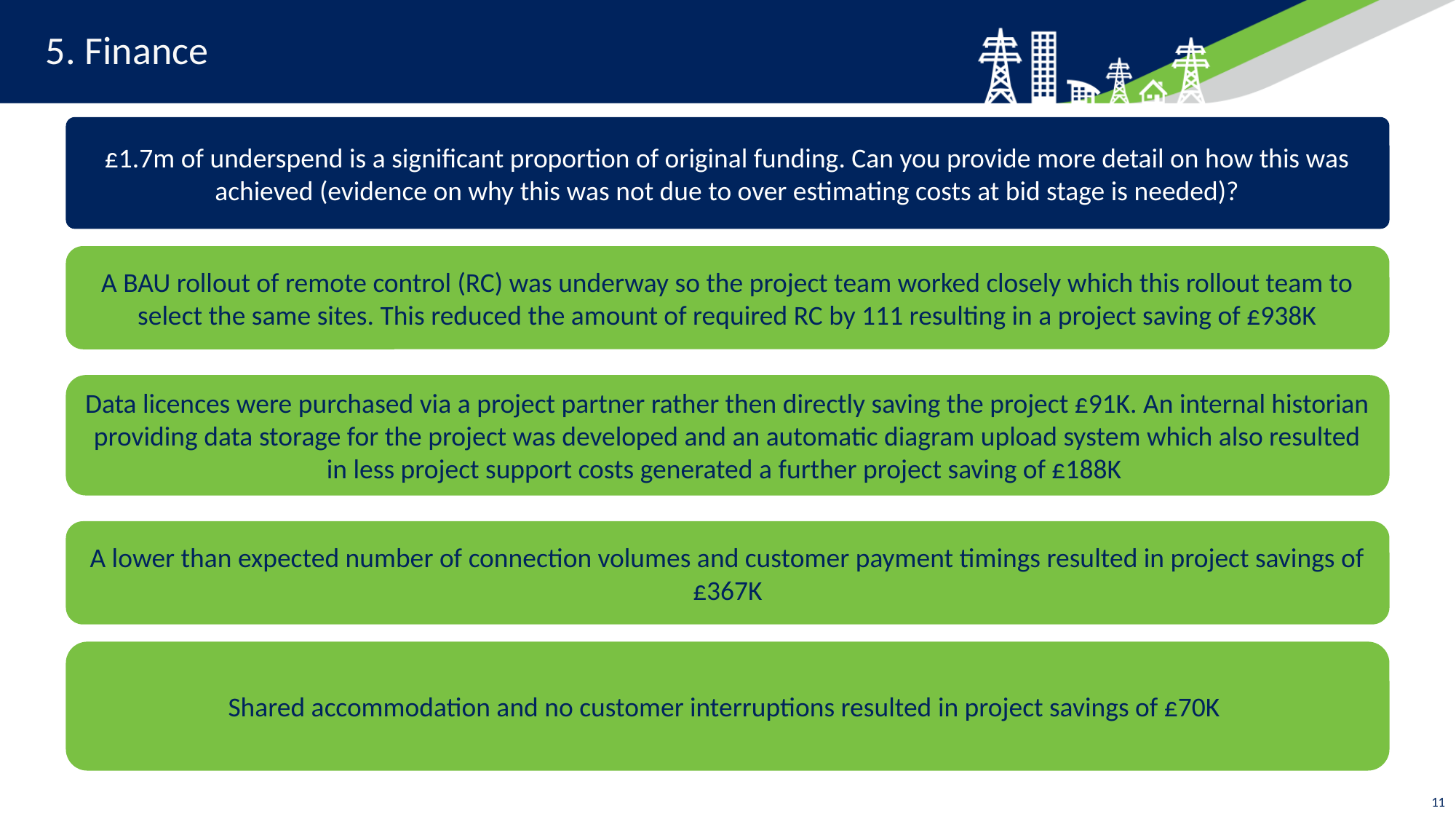

# 5. Finance
£1.7m of underspend is a significant proportion of original funding. Can you provide more detail on how this was achieved (evidence on why this was not due to over estimating costs at bid stage is needed)?
A BAU rollout of remote control (RC) was underway so the project team worked closely which this rollout team to select the same sites. This reduced the amount of required RC by 111 resulting in a project saving of £938K
Data licences were purchased via a project partner rather then directly saving the project £91K. An internal historian providing data storage for the project was developed and an automatic diagram upload system which also resulted in less project support costs generated a further project saving of £188K
A lower than expected number of connection volumes and customer payment timings resulted in project savings of £367K
Shared accommodation and no customer interruptions resulted in project savings of £70K